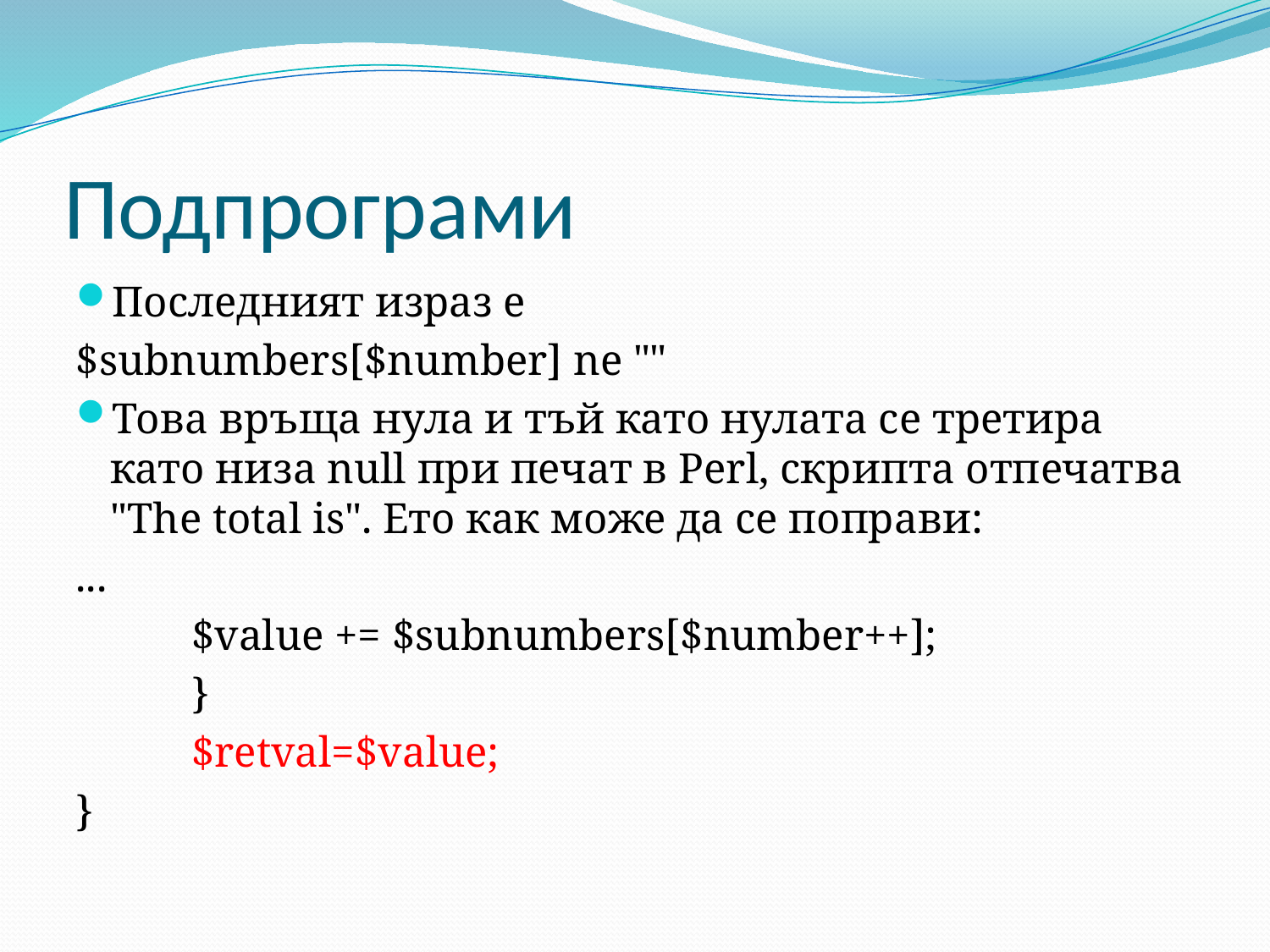

# Подпрограми
Последният израз е
$subnumbers[$number] ne ""
Това връща нула и тъй като нулата се третира като низа null при печат в Perl, скрипта отпечатва "The total is". Ето как може да се поправи:
...
		$value += $subnumbers[$number++];
	}
	$retval=$value;
}